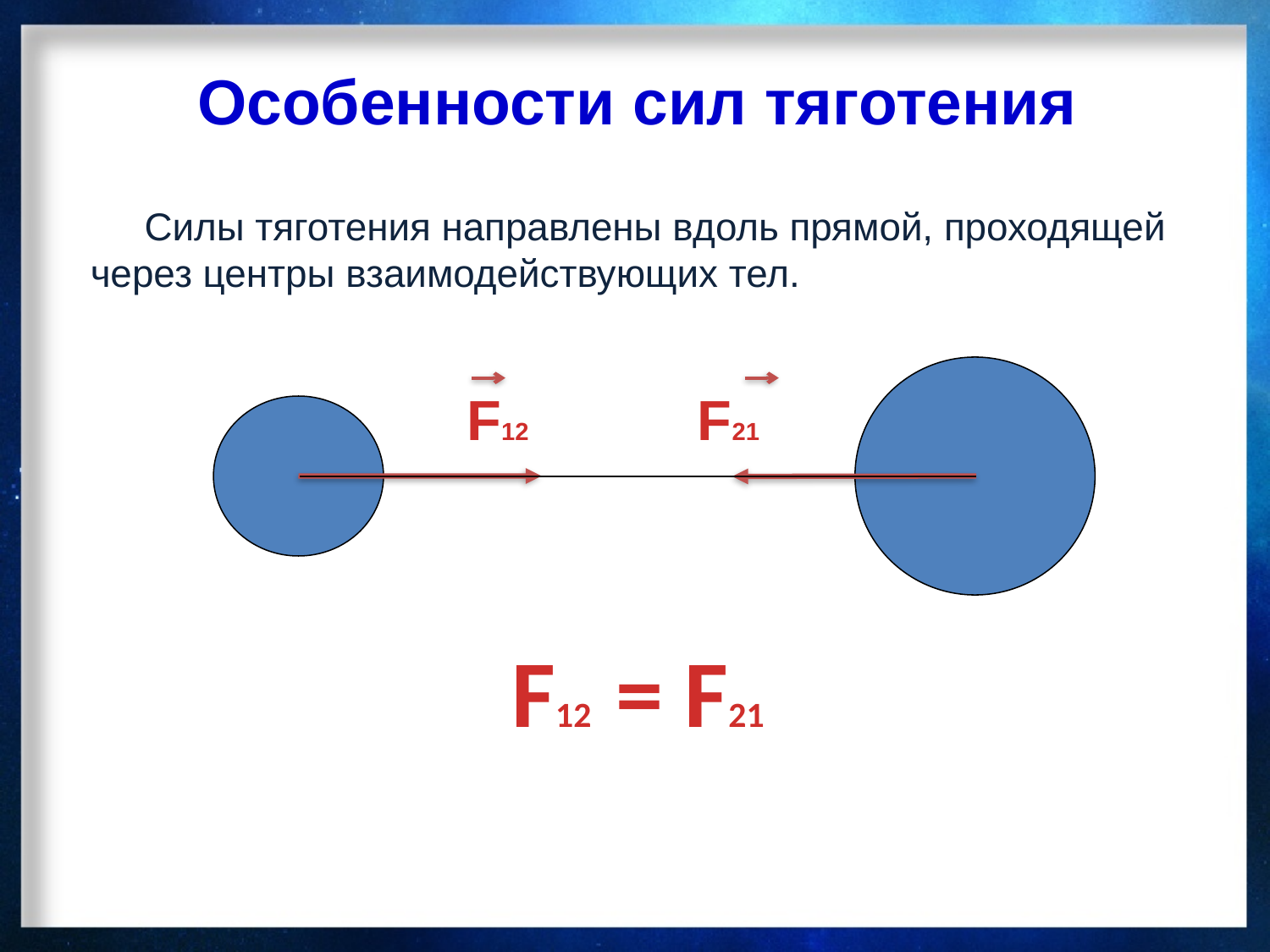

Особенности сил тяготения
     Силы тяготения направлены вдоль прямой, проходящей через центры взаимодействующих тел.

F21
F12

F12   = F21